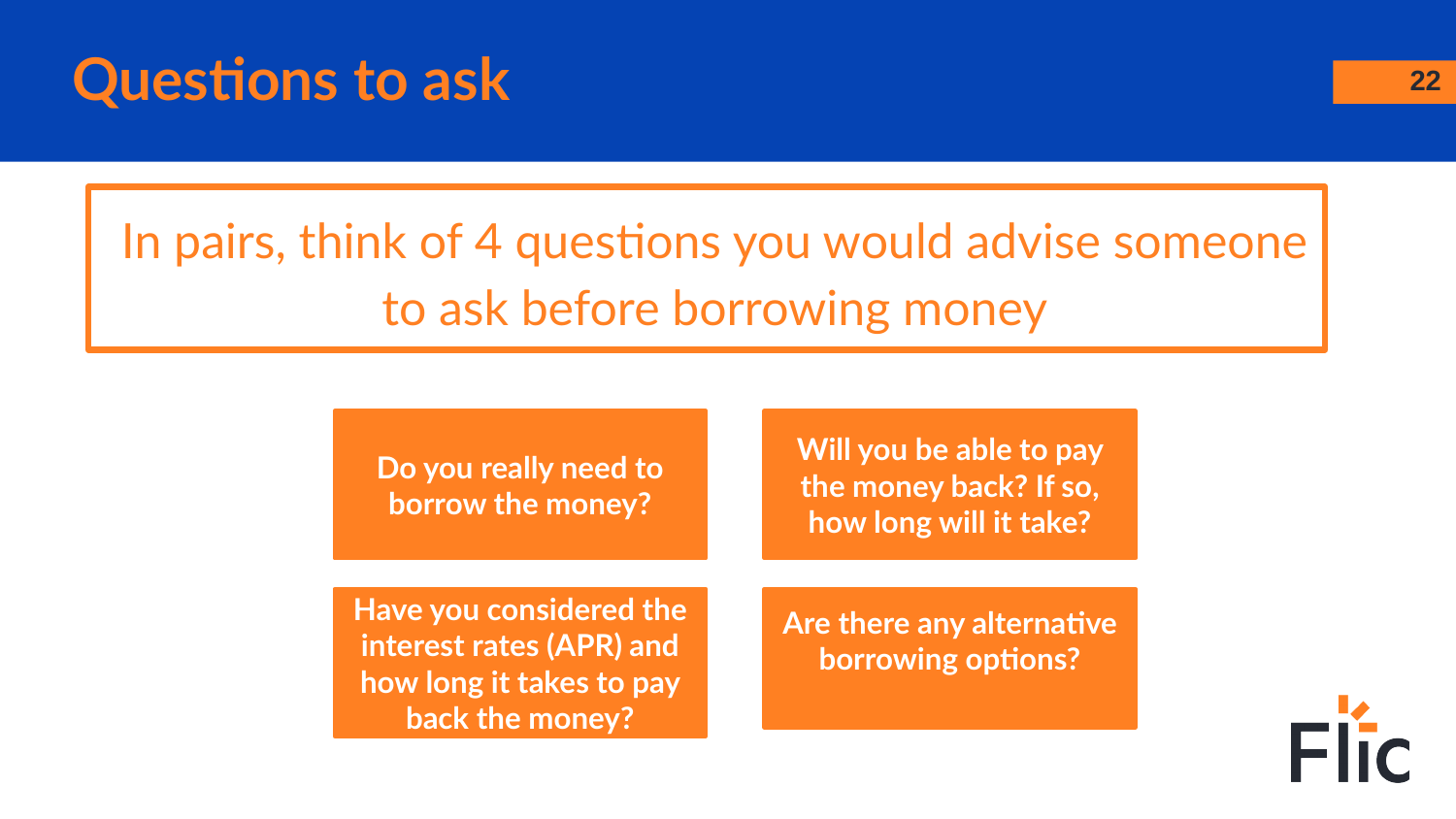

# Questions to ask
22
In pairs, think of 4 questions you would advise someone to ask before borrowing money
Will you be able to pay the money back? If so, how long will it take?
Do you really need to borrow the money?
Are there any alternative borrowing options?

Have you considered the interest rates (APR) and how long it takes to pay back the money?